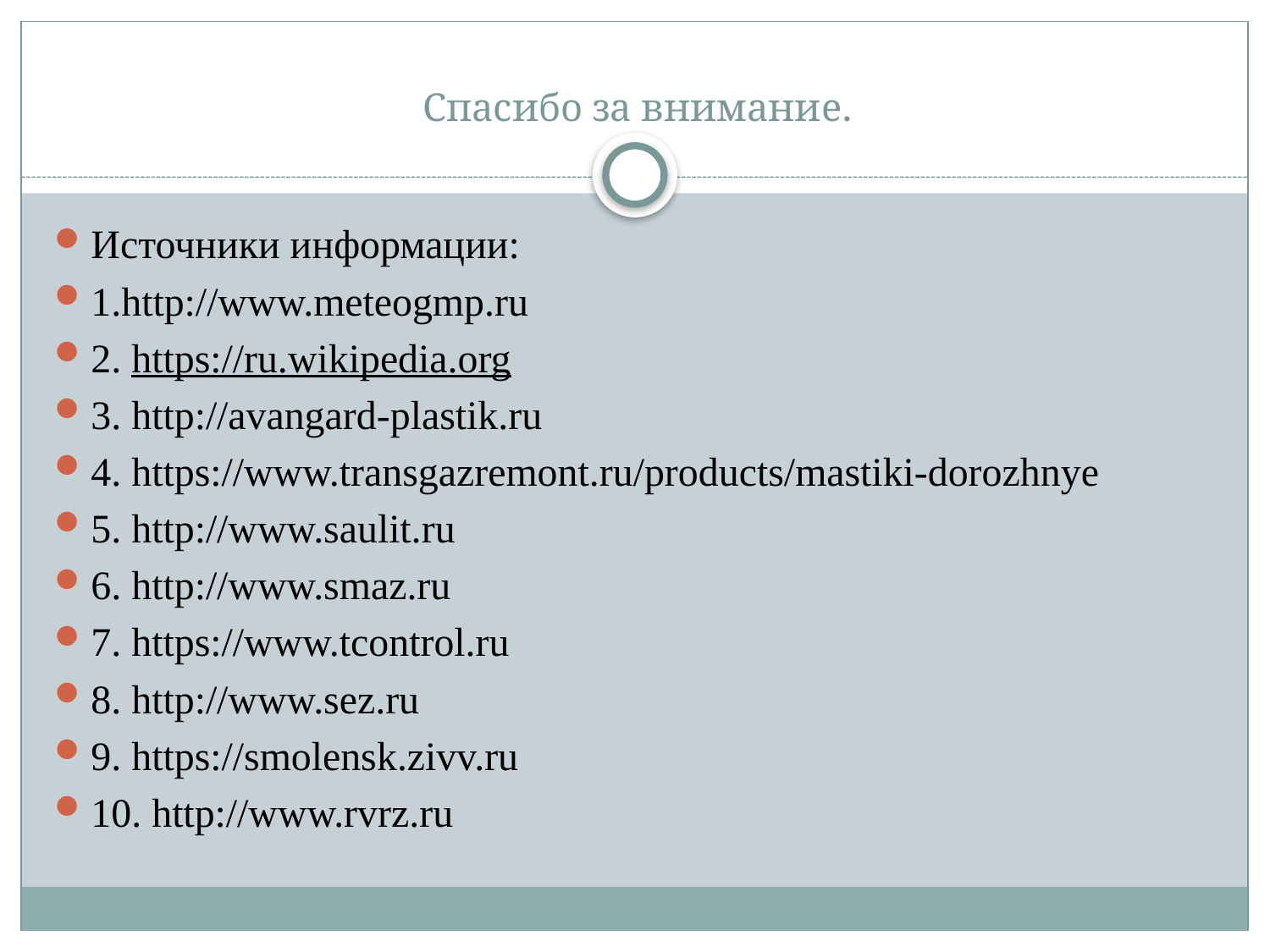

# Спасибо за внимание.
Источники информации:
1.http://www.meteogmp.ru
2. https://ru.wikipedia.org
3. http://avangard-plastik.ru
4. https://www.transgazremont.ru/products/mastiki-dorozhnye
5. http://www.saulit.ru
6. http://www.smaz.ru
7. https://www.tcontrol.ru
8. http://www.sez.ru
9. https://smolensk.zivv.ru
10. http://www.rvrz.ru